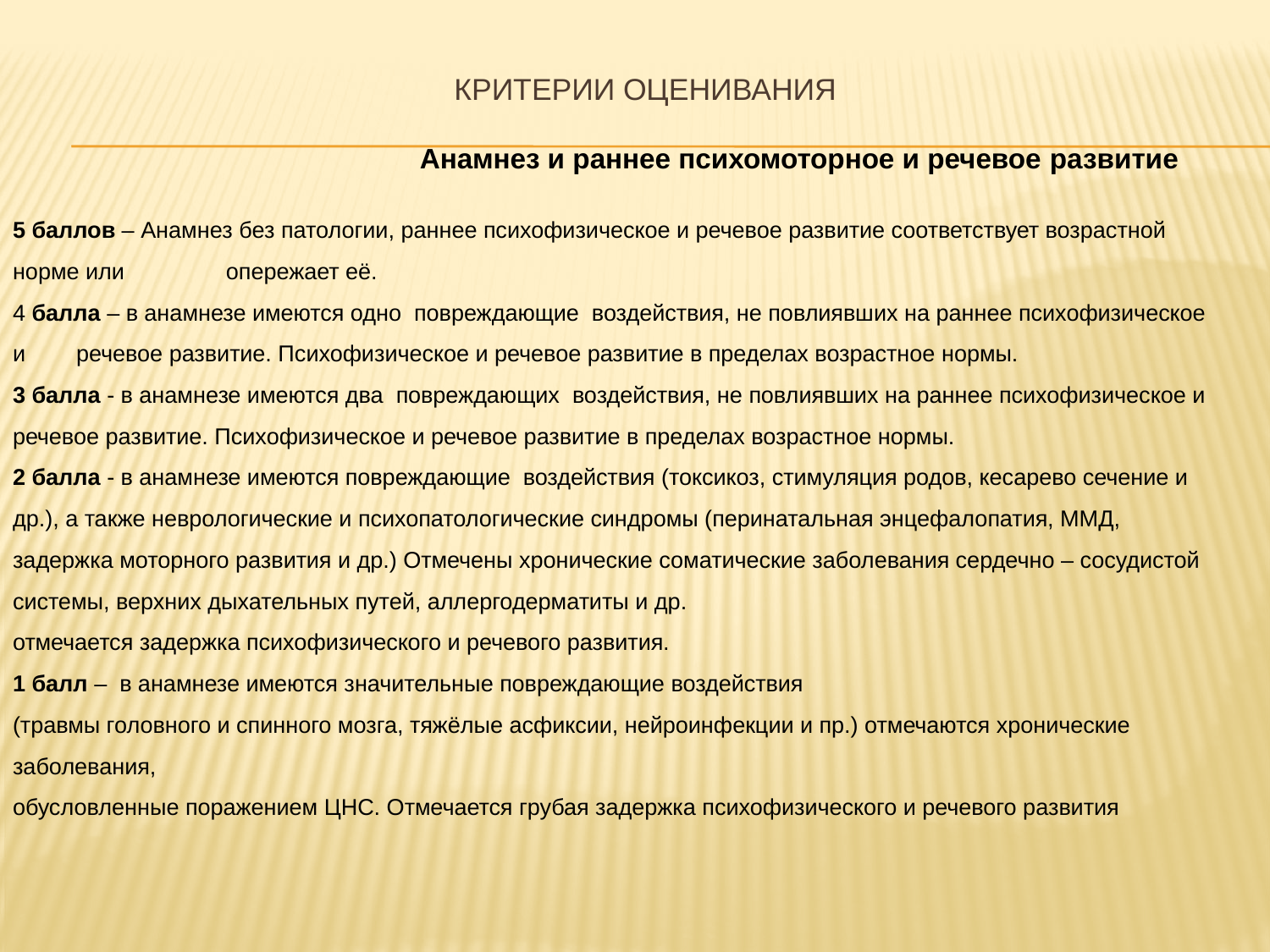

# КРИТЕРИИ ОЦЕНИВАНИЯ

                                               Анамнез и раннее психомоторное и речевое развитие

5 баллов – Анамнез без патологии, раннее психофизическое и речевое развитие соответствует возрастной норме или                опережает её.
4 балла – в анамнезе имеются одно  повреждающие  воздействия, не повлиявших на раннее психофизическое и        речевое развитие. Психофизическое и речевое развитие в пределах возрастное нормы.
3 балла - в анамнезе имеются два  повреждающих  воздействия, не повлиявших на раннее психофизическое и речевое развитие. Психофизическое и речевое развитие в пределах возрастное нормы.
2 балла - в анамнезе имеются повреждающие  воздействия (токсикоз, стимуляция родов, кесарево сечение и др.), а также неврологические и психопатологические синдромы (перинатальная энцефалопатия, ММД, задержка моторного развития и др.) Отмечены хронические соматические заболевания сердечно – сосудистой системы, верхних дыхательных путей, аллергодерматиты и др.
отмечается задержка психофизического и речевого развития.
1 балл –  в анамнезе имеются значительные повреждающие воздействия
(травмы головного и спинного мозга, тяжёлые асфиксии, нейроинфекции и пр.) отмечаются хронические заболевания,
обусловленные поражением ЦНС. Отмечается грубая задержка психофизического и речевого развития